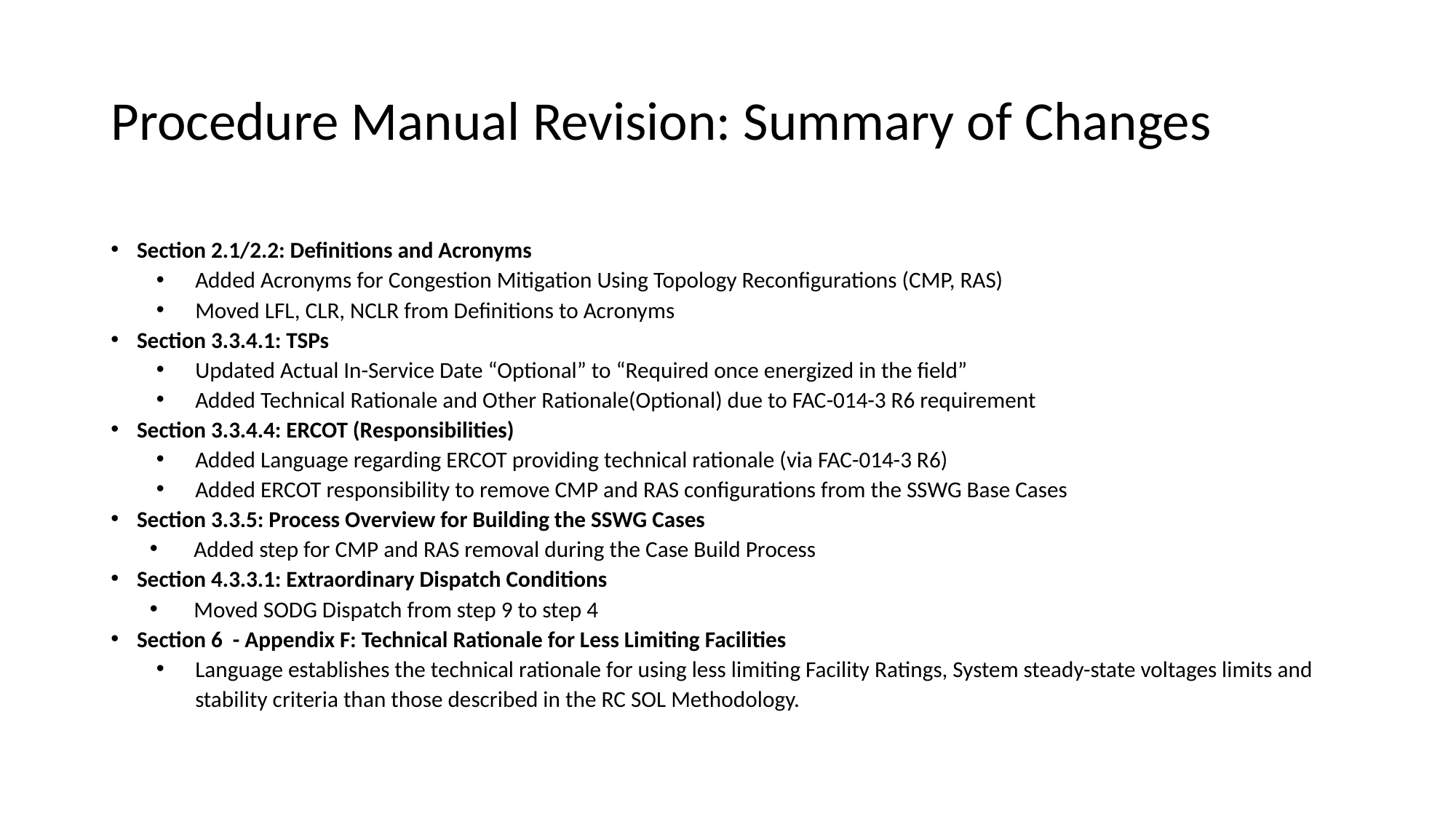

# Procedure Manual Revision: Summary of Changes

Section 2.1/2.2: Definitions and Acronyms
Added Acronyms for Congestion Mitigation Using Topology Reconfigurations (CMP, RAS)
Moved LFL, CLR, NCLR from Definitions to Acronyms
Section 3.3.4.1: TSPs
Updated Actual In-Service Date “Optional” to “Required once energized in the field”
Added Technical Rationale and Other Rationale(Optional) due to FAC-014-3 R6 requirement
Section 3.3.4.4: ERCOT (Responsibilities)
Added Language regarding ERCOT providing technical rationale (via FAC-014-3 R6)
Added ERCOT responsibility to remove CMP and RAS configurations from the SSWG Base Cases
Section 3.3.5: Process Overview for Building the SSWG Cases
 Added step for CMP and RAS removal during the Case Build Process
Section 4.3.3.1: Extraordinary Dispatch Conditions
 Moved SODG Dispatch from step 9 to step 4
Section 6  - Appendix F: Technical Rationale for Less Limiting Facilities
Language establishes the technical rationale for using less limiting Facility Ratings, System steady-state voltages limits and stability criteria than those described in the RC SOL Methodology.